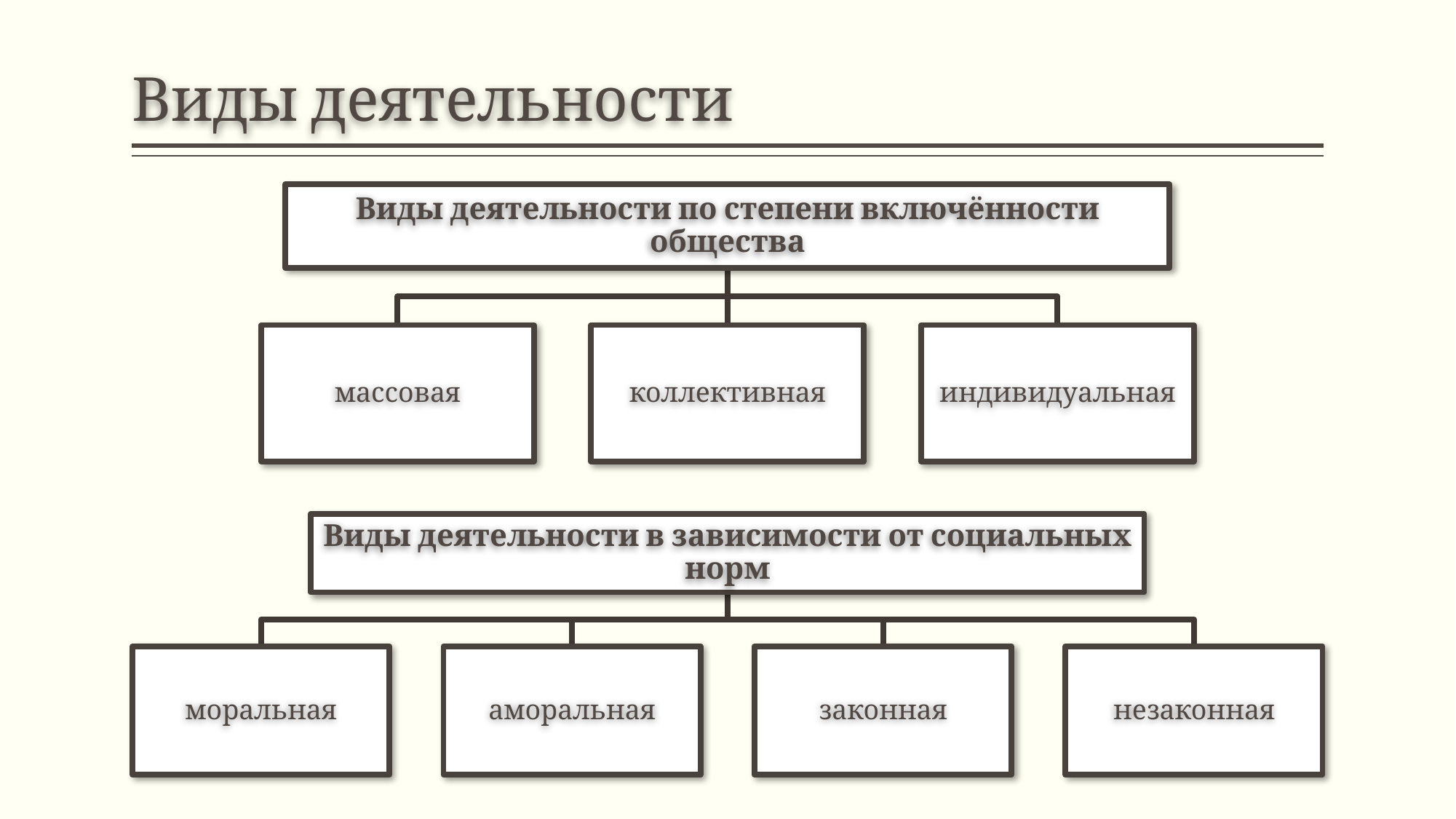

# Виды деятельности

Виды деятельности по степени включённости общества

массовая

коллективная

индивидуальная

Виды деятельности в зависимости от социальных норм

моральная

аморальная

законная

незаконная